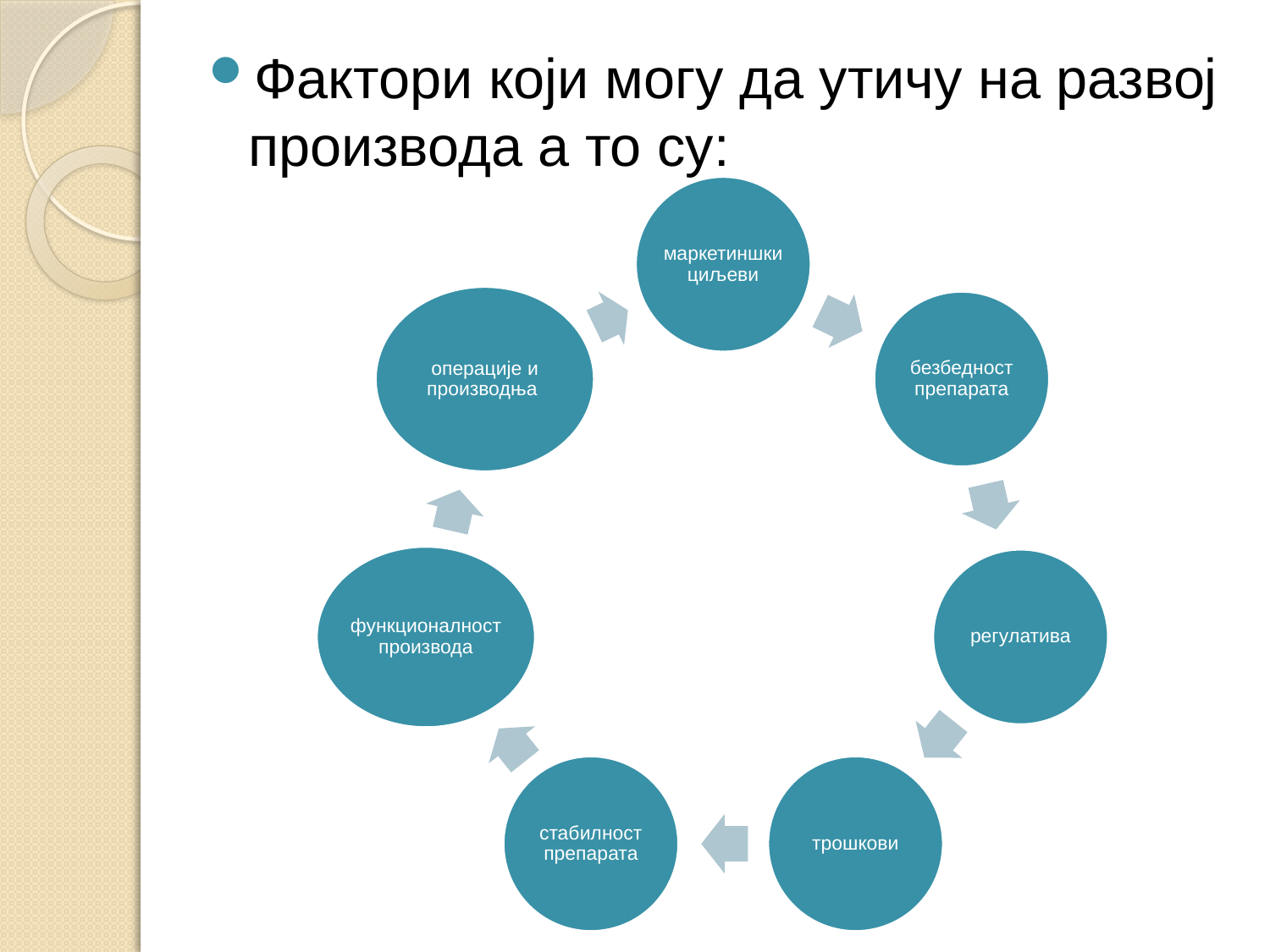

Фактори који могу да утичу на развој производа а то су:

маркетиншки циљеви

безбедност препарата

регулатива

трошкови

стабилност препарата

функционалност производа

операције и производња